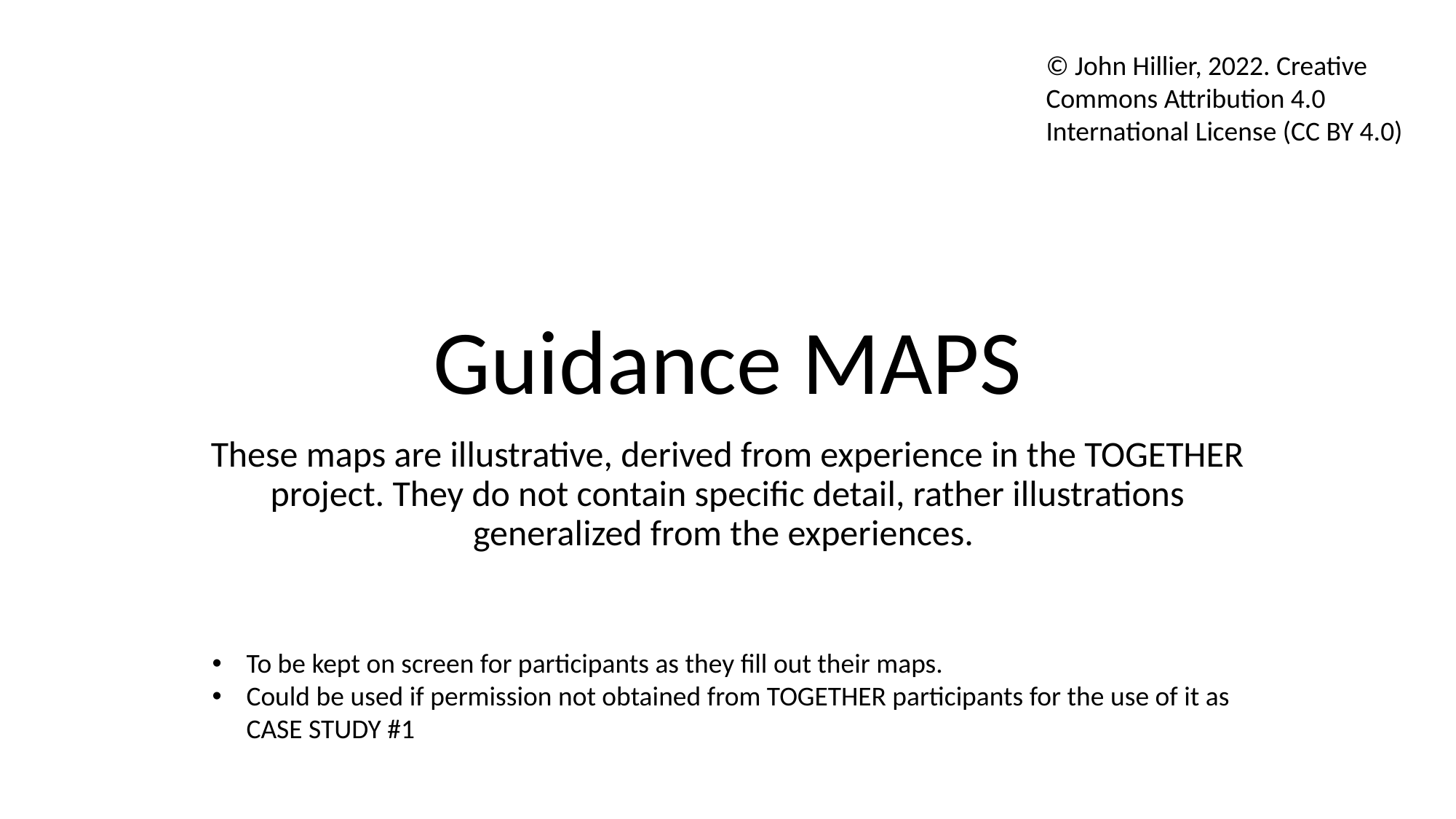

© John Hillier, 2022. Creative Commons Attribution 4.0 International License (CC BY 4.0)
# Guidance MAPS
These maps are illustrative, derived from experience in the TOGETHER project. They do not contain specific detail, rather illustrations generalized from the experiences.
To be kept on screen for participants as they fill out their maps.
Could be used if permission not obtained from TOGETHER participants for the use of it as CASE STUDY #1